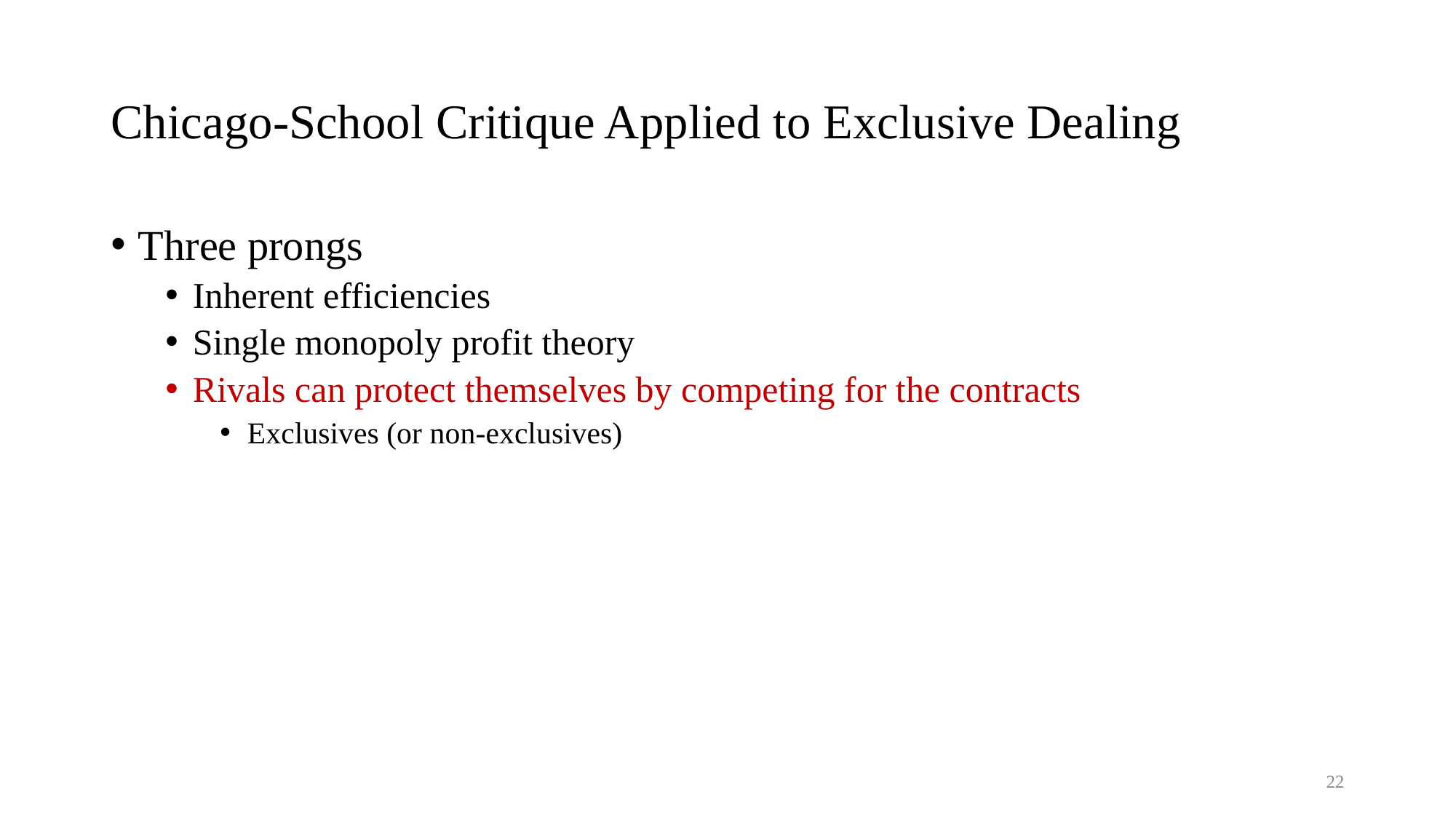

# Chicago-School Critique Applied to Exclusive Dealing
Three prongs
Inherent efficiencies
Single monopoly profit theory
Rivals can protect themselves by competing for the contracts
Exclusives (or non-exclusives)
22